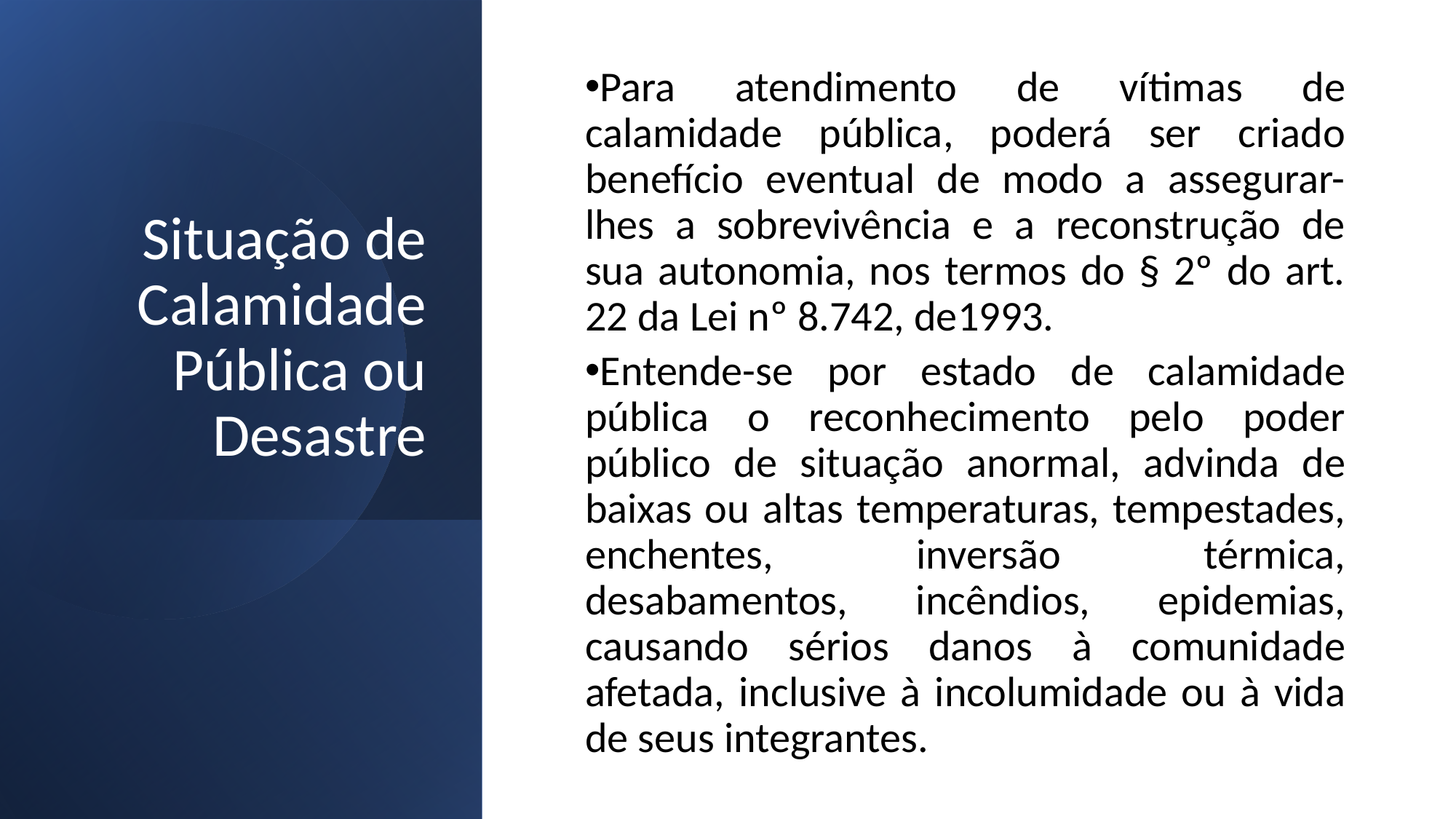

Para atendimento de vítimas de calamidade pública, poderá ser criado benefício eventual de modo a assegurar-lhes a sobrevivência e a reconstrução de sua autonomia, nos termos do § 2º do art. 22 da Lei nº 8.742, de1993.
Entende-se por estado de calamidade pública o reconhecimento pelo poder público de situação anormal, advinda de baixas ou altas temperaturas, tempestades, enchentes, inversão térmica, desabamentos, incêndios, epidemias, causando sérios danos à comunidade afetada, inclusive à incolumidade ou à vida de seus integrantes.
# Situação de Calamidade Pública ou Desastre